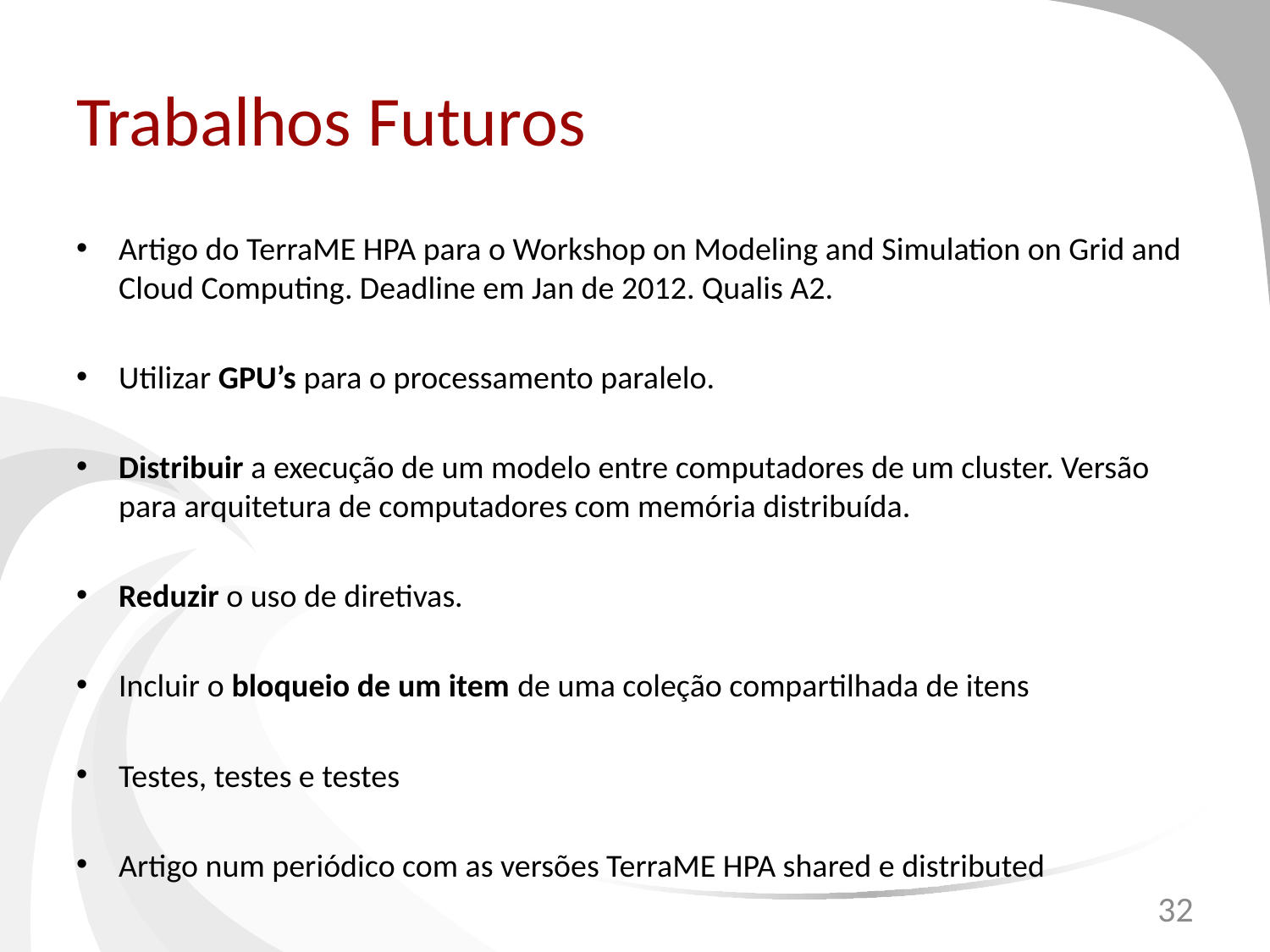

# Trabalhos Futuros
Artigo do TerraME HPA para o Workshop on Modeling and Simulation on Grid and Cloud Computing. Deadline em Jan de 2012. Qualis A2.

Utilizar GPU’s para o processamento paralelo.

Distribuir a execução de um modelo entre computadores de um cluster. Versão para arquitetura de computadores com memória distribuída.

Reduzir o uso de diretivas.

Incluir o bloqueio de um item de uma coleção compartilhada de itens

Testes, testes e testes

Artigo num periódico com as versões TerraME HPA shared e distributed
32